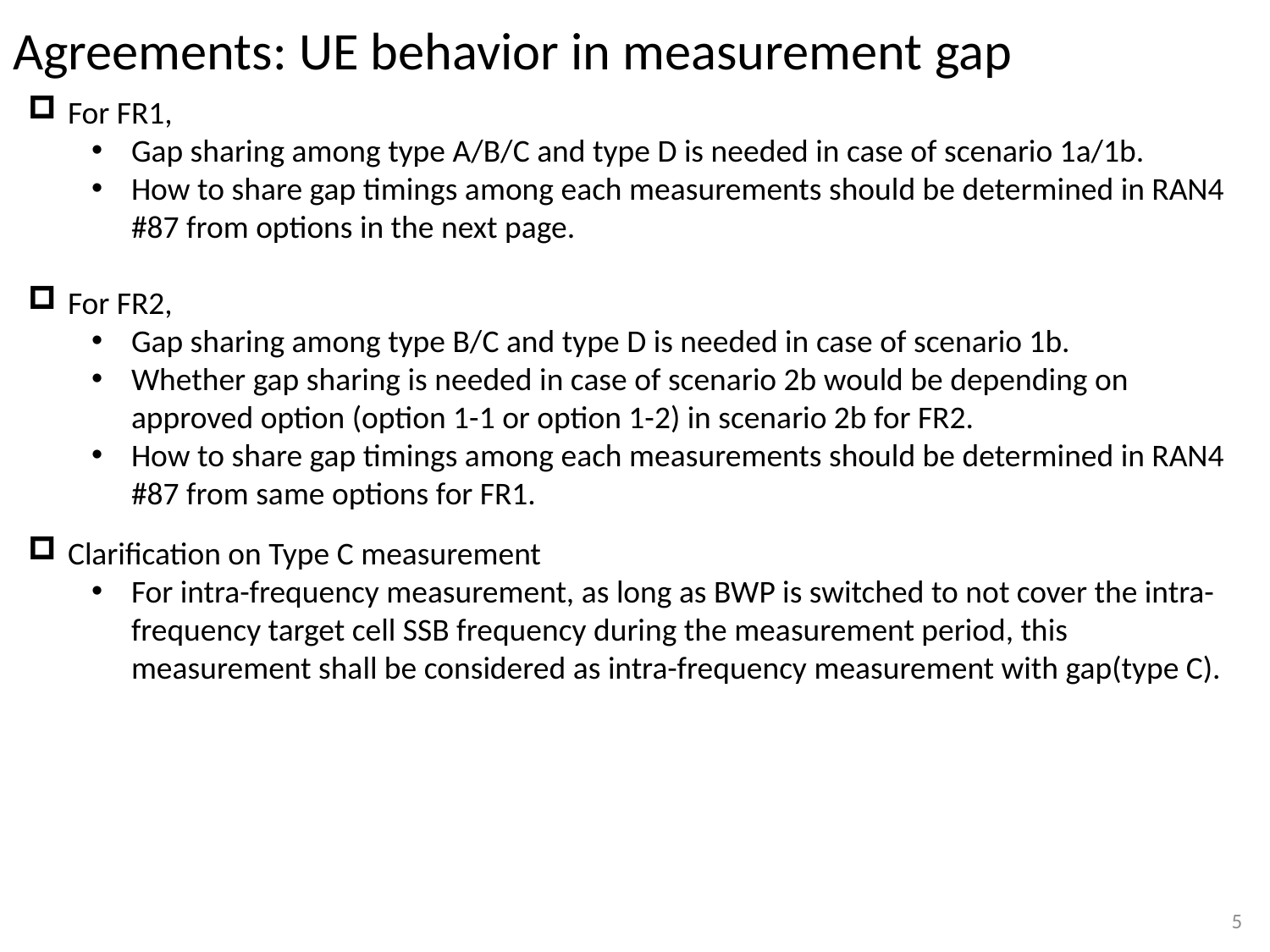

# Agreements: UE behavior in measurement gap
For FR1,
Gap sharing among type A/B/C and type D is needed in case of scenario 1a/1b.
How to share gap timings among each measurements should be determined in RAN4 #87 from options in the next page.

For FR2,
Gap sharing among type B/C and type D is needed in case of scenario 1b.
Whether gap sharing is needed in case of scenario 2b would be depending on approved option (option 1-1 or option 1-2) in scenario 2b for FR2.
How to share gap timings among each measurements should be determined in RAN4 #87 from same options for FR1.

Clarification on Type C measurement
For intra-frequency measurement, as long as BWP is switched to not cover the intra-frequency target cell SSB frequency during the measurement period, this measurement shall be considered as intra-frequency measurement with gap(type C).

5